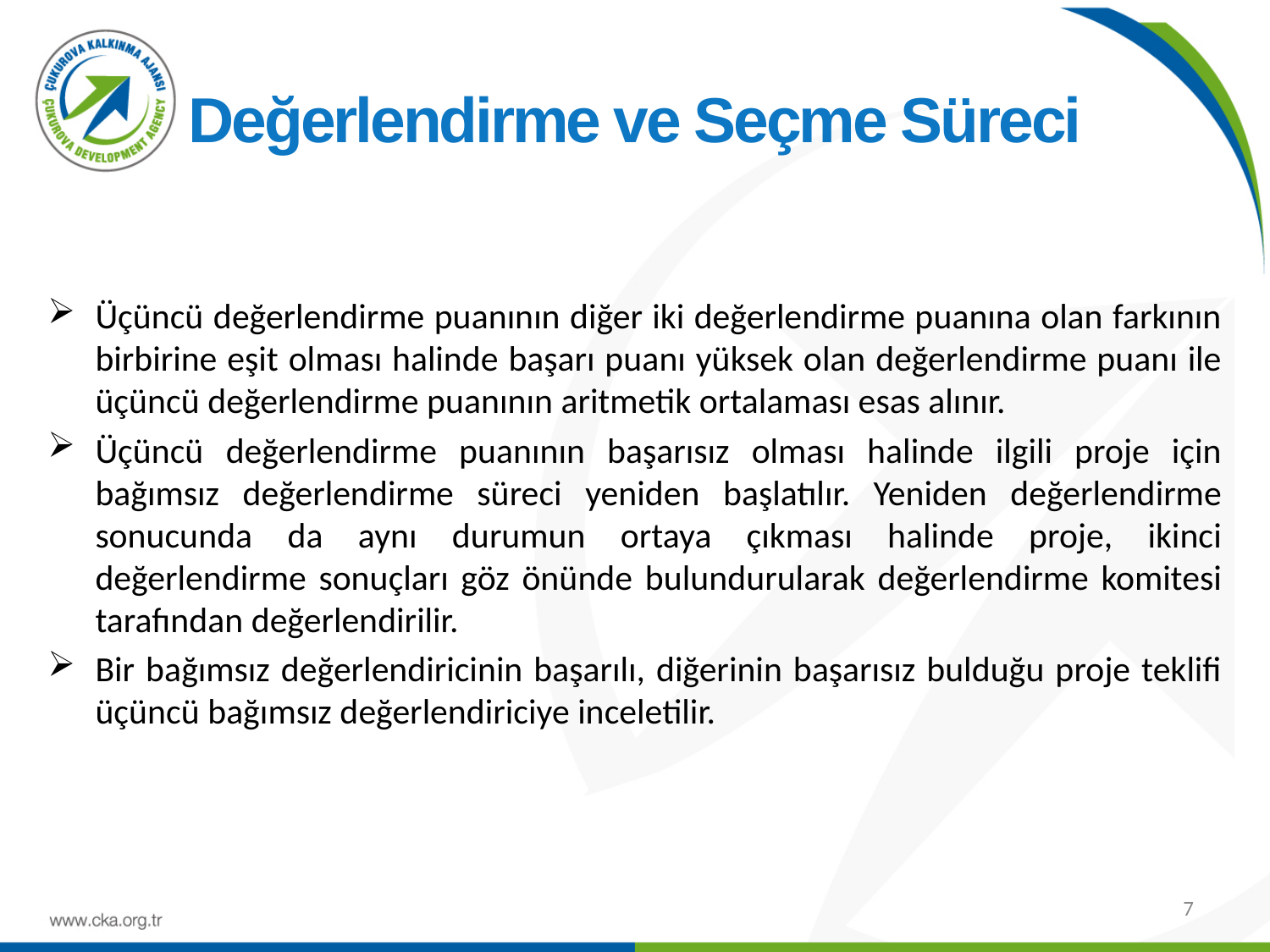

# Değerlendirme ve Seçme Süreci
Üçüncü değerlendirme puanının diğer iki değerlendirme puanına olan farkının birbirine eşit olması halinde başarı puanı yüksek olan değerlendirme puanı ile üçüncü değerlendirme puanının aritmetik ortalaması esas alınır.
Üçüncü değerlendirme puanının başarısız olması halinde ilgili proje için bağımsız değerlendirme süreci yeniden başlatılır. Yeniden değerlendirme sonucunda da aynı durumun ortaya çıkması halinde proje, ikinci değerlendirme sonuçları göz önünde bulundurularak değerlendirme komitesi tarafından değerlendirilir.
Bir bağımsız değerlendiricinin başarılı, diğerinin başarısız bulduğu proje teklifi üçüncü bağımsız değerlendiriciye inceletilir.
7